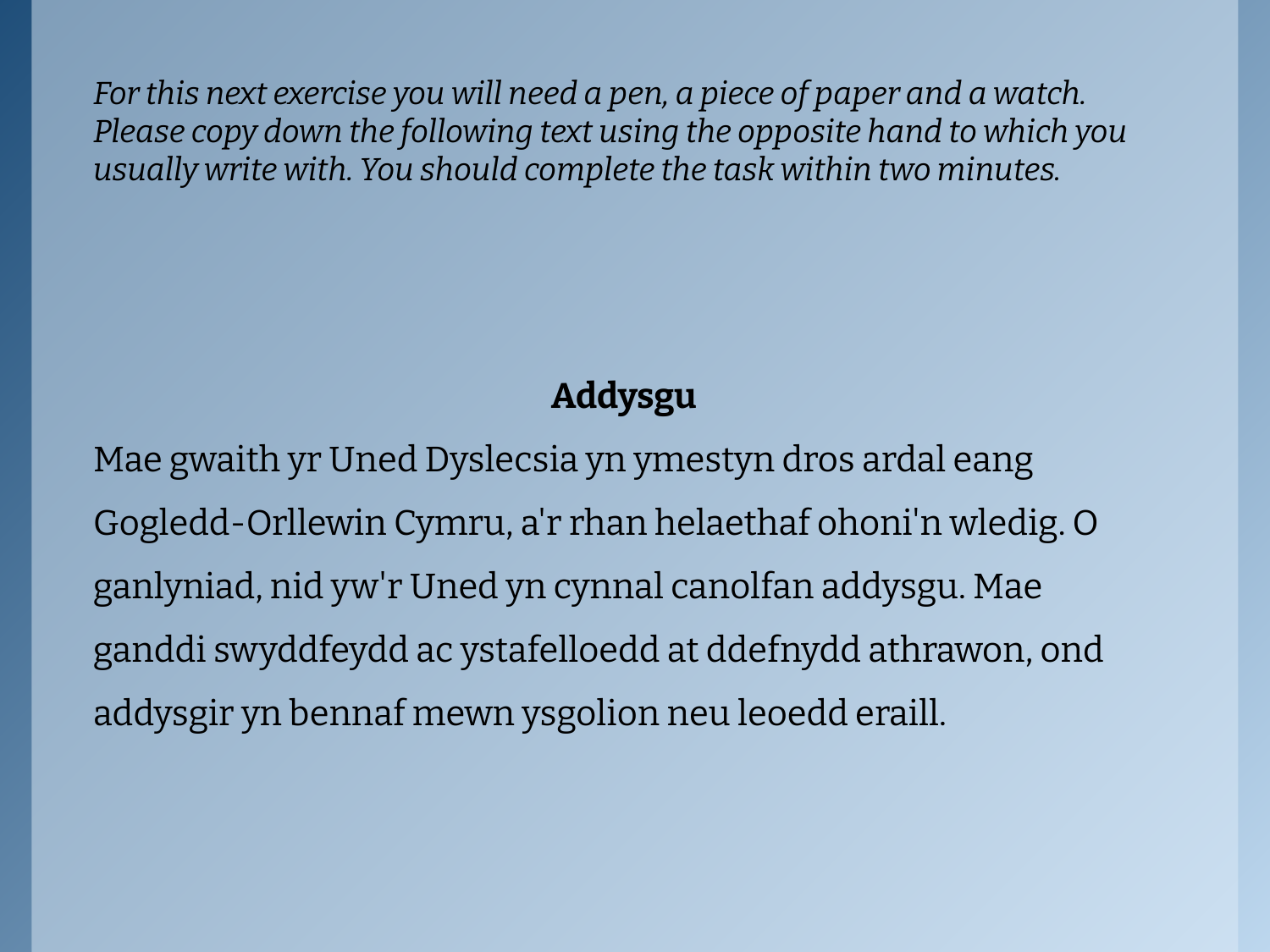

For this next exercise you will need a pen, a piece of paper and a watch. Please copy down the following text using the opposite hand to which you usually write with. You should complete the task within two minutes.

Addysgu
Mae gwaith yr Uned Dyslecsia yn ymestyn dros ardal eang Gogledd-Orllewin Cymru, a'r rhan helaethaf ohoni'n wledig. O ganlyniad, nid yw'r Uned yn cynnal canolfan addysgu. Mae ganddi swyddfeydd ac ystafelloedd at ddefnydd athrawon, ond addysgir yn bennaf mewn ysgolion neu leoedd eraill.